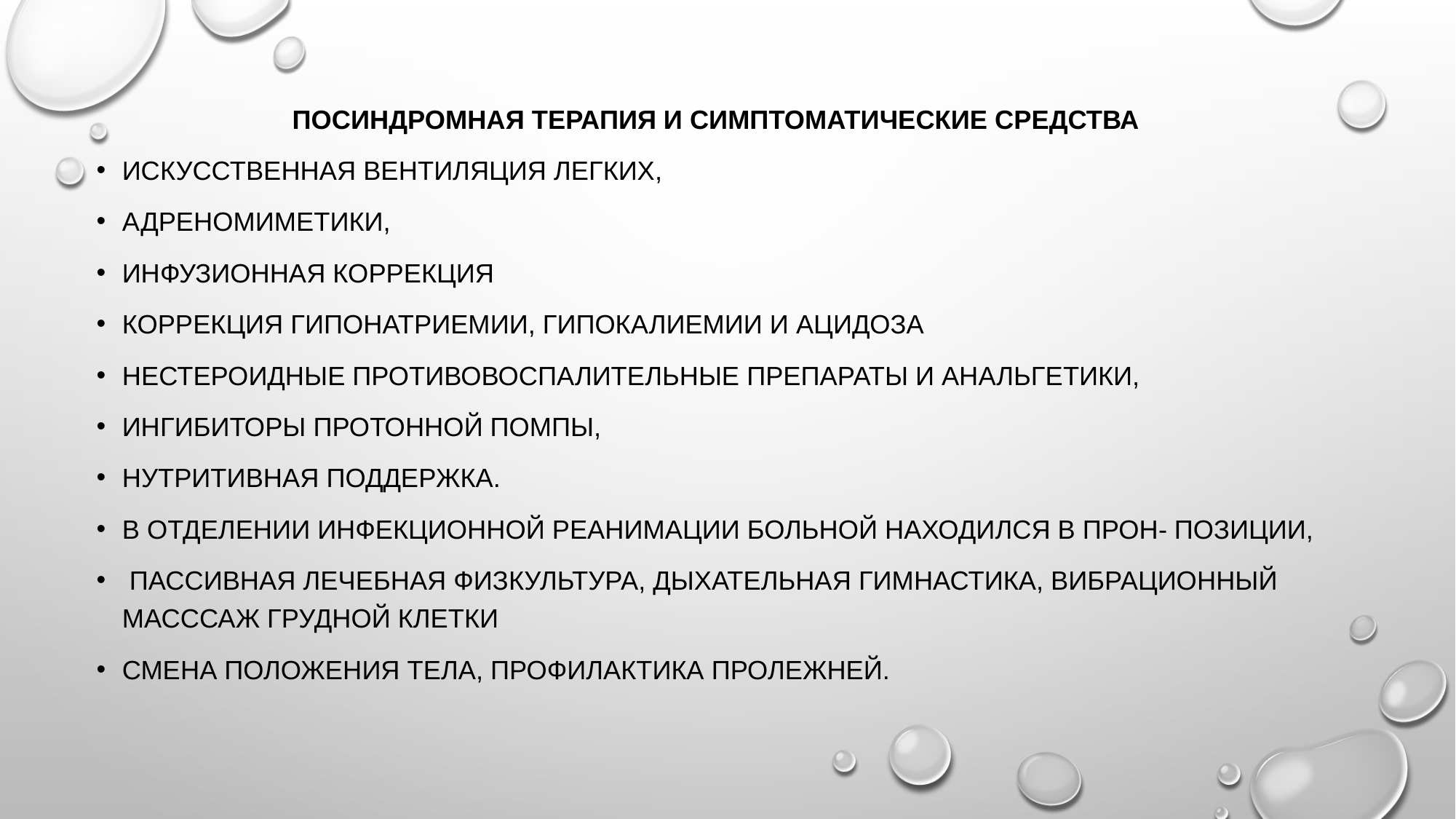

посиндромная терапия и симптоматические средства
искусственная вентиляция легких,
адреномиметики,
инфузионная коррекция
коррекция гипонатриемии, гипокалиемии и ацидоза
нестероидные противовоспалительные препараты и анальгетики,
ингибиторы протонной помпы,
нутритивная поддержка.
В отделении инфекционной реанимации больной находился в прон- позиции,
 пассивная лечебная физкультура, дыхательная гимнастика, вибрационный масссаж грудной клетки
смена положения тела, профилактика пролежней.